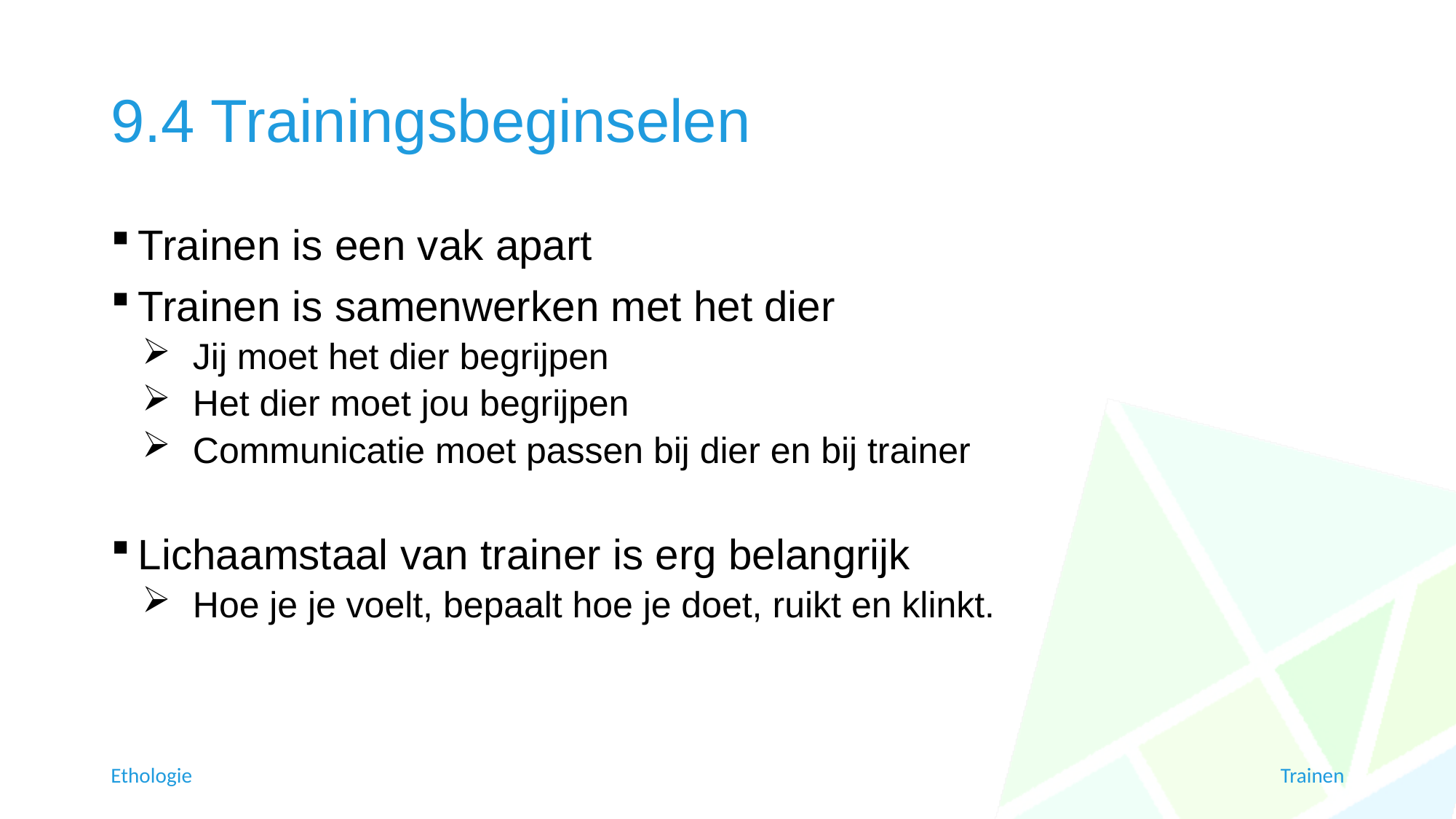

# 9.4 Trainingsbeginselen
Trainen is een vak apart
Trainen is samenwerken met het dier
Jij moet het dier begrijpen
Het dier moet jou begrijpen
Communicatie moet passen bij dier en bij trainer

Lichaamstaal van trainer is erg belangrijk
Hoe je je voelt, bepaalt hoe je doet, ruikt en klinkt.
Ethologie
Trainen